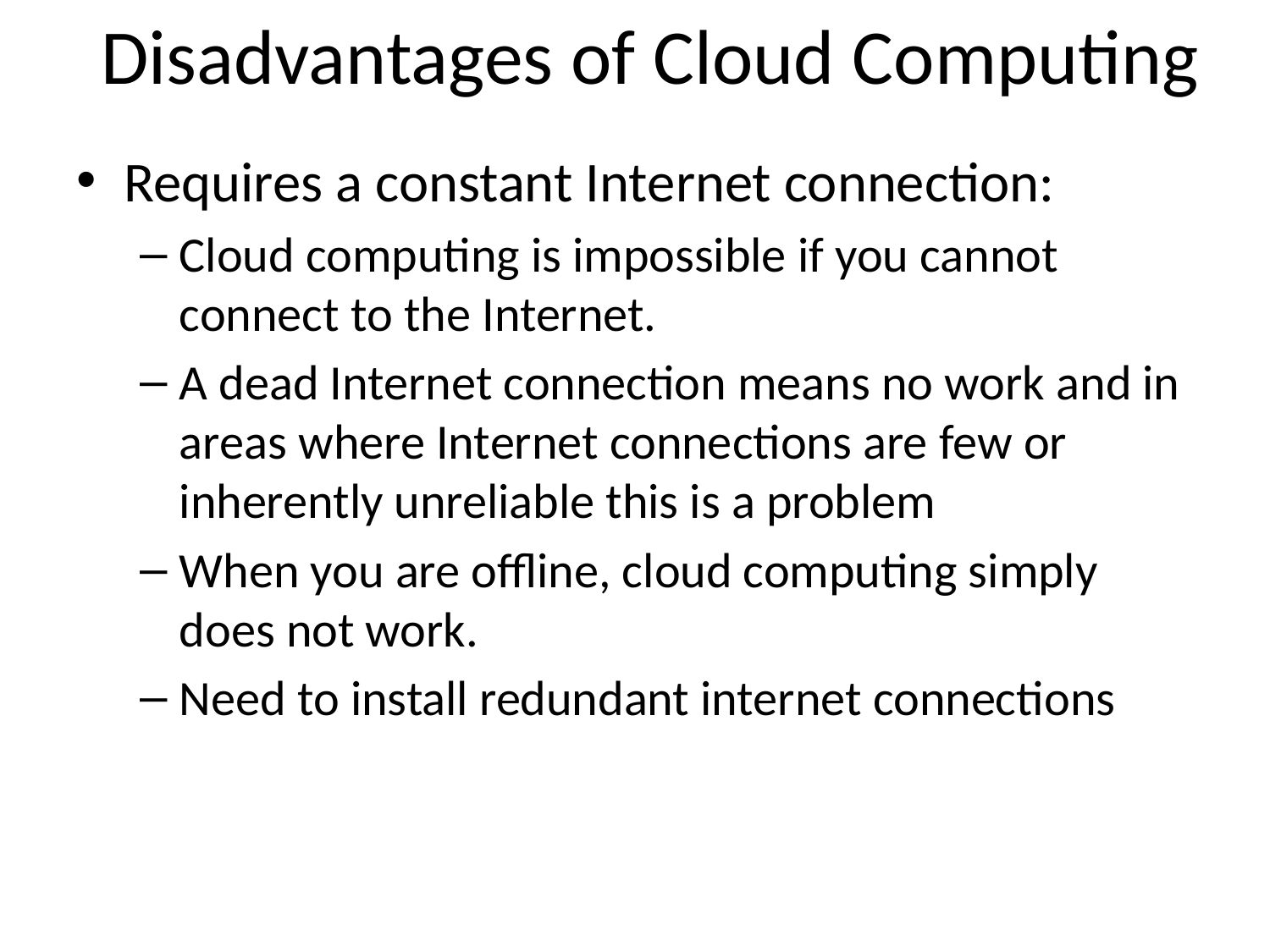

# Disadvantages of Cloud Computing
Requires a constant Internet connection:
Cloud computing is impossible if you cannot connect to the Internet.
A dead Internet connection means no work and in areas where Internet connections are few or inherently unreliable this is a problem
When you are offline, cloud computing simply does not work.
Need to install redundant internet connections